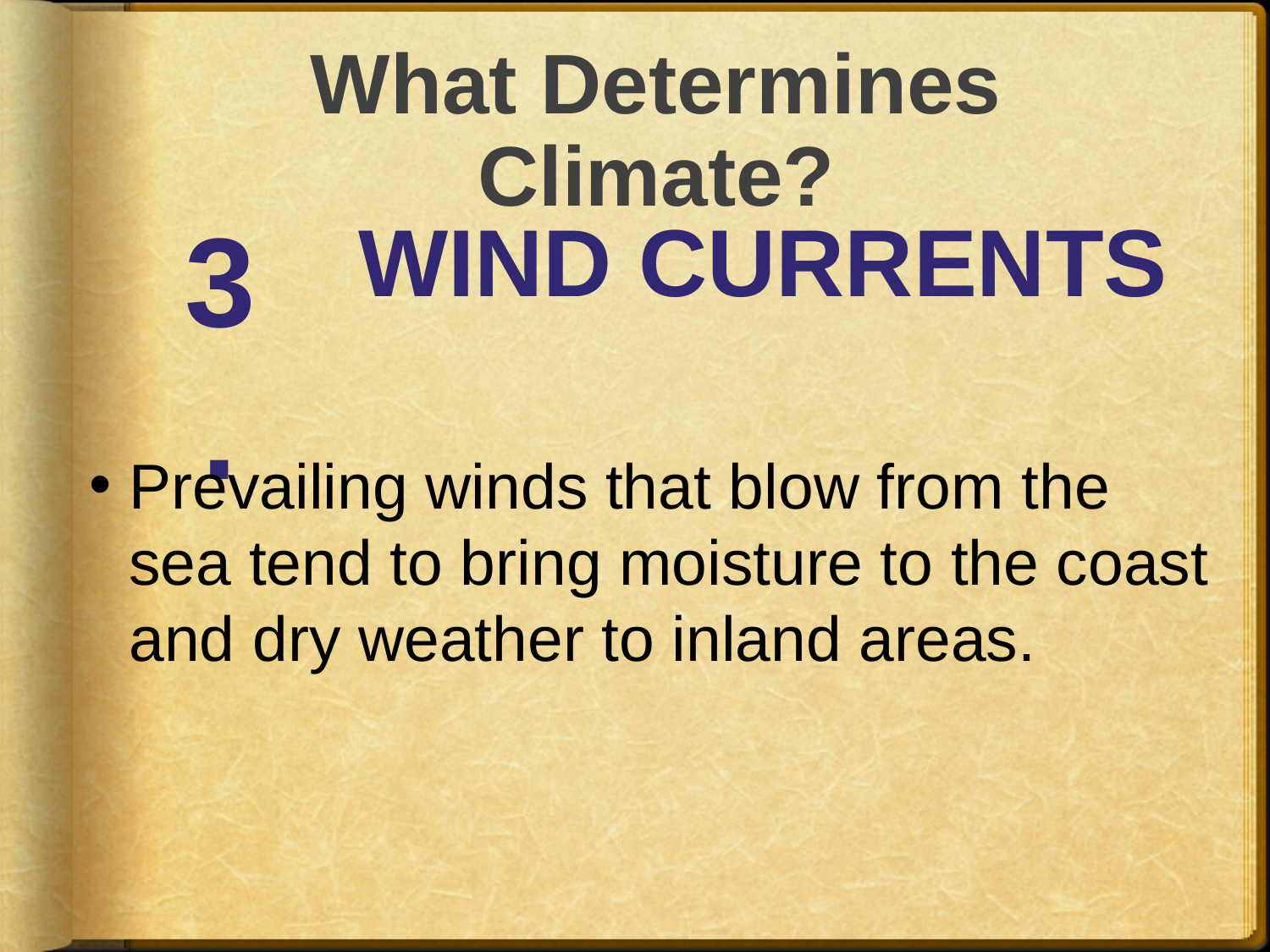

# What Determines Climate?
3.
Wind currents
Prevailing winds that blow from the sea tend to bring moisture to the coast and dry weather to inland areas.